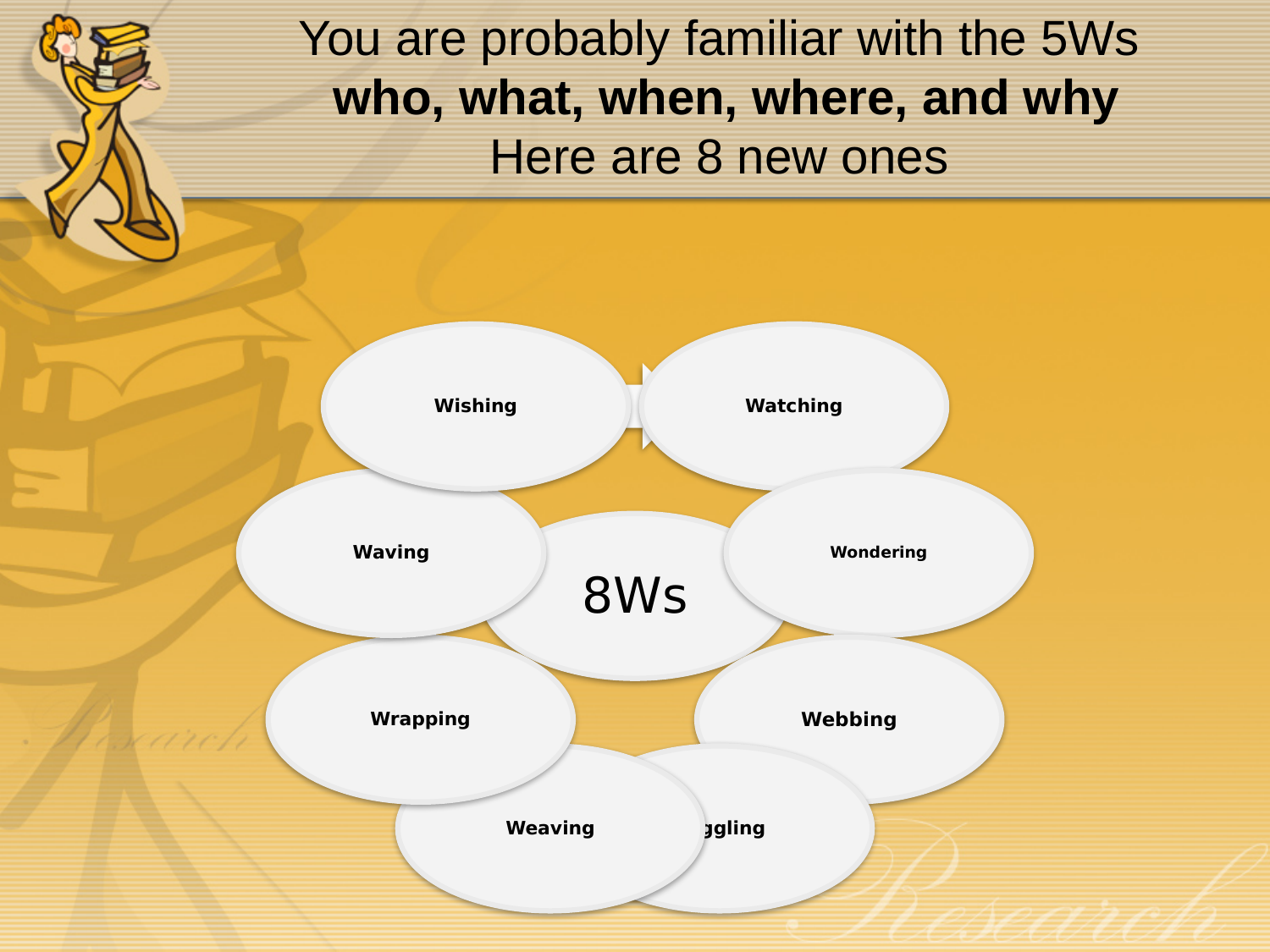

# You are probably familiar with the 5Ws who, what, when, where, and why Here are 8 new ones
8Ws
Watching
Wondering
Webbing
Wiggling
Weaving
Wrapping
Waving
Wishing